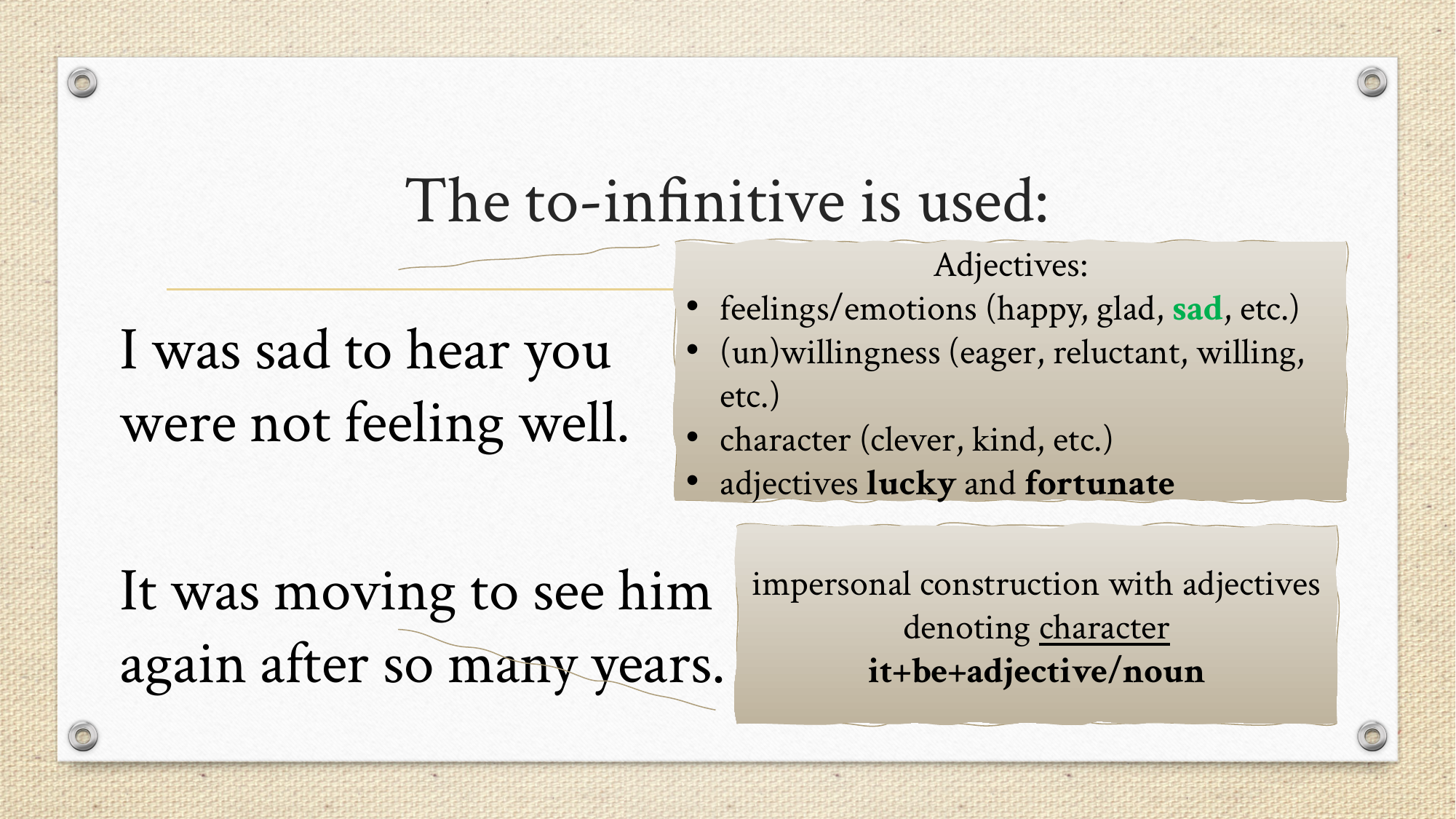

# The to-infinitive is used:
Adjectives:
feelings/emotions (happy, glad, sad, etc.)
(un)willingness (eager, reluctant, willing, etc.)
character (clever, kind, etc.)
adjectives lucky and fortunate
I was sad to hear you
were not feeling well.
impersonal construction with adjectives denoting character
it+be+adjective/noun
It was moving to see him
again after so many years.